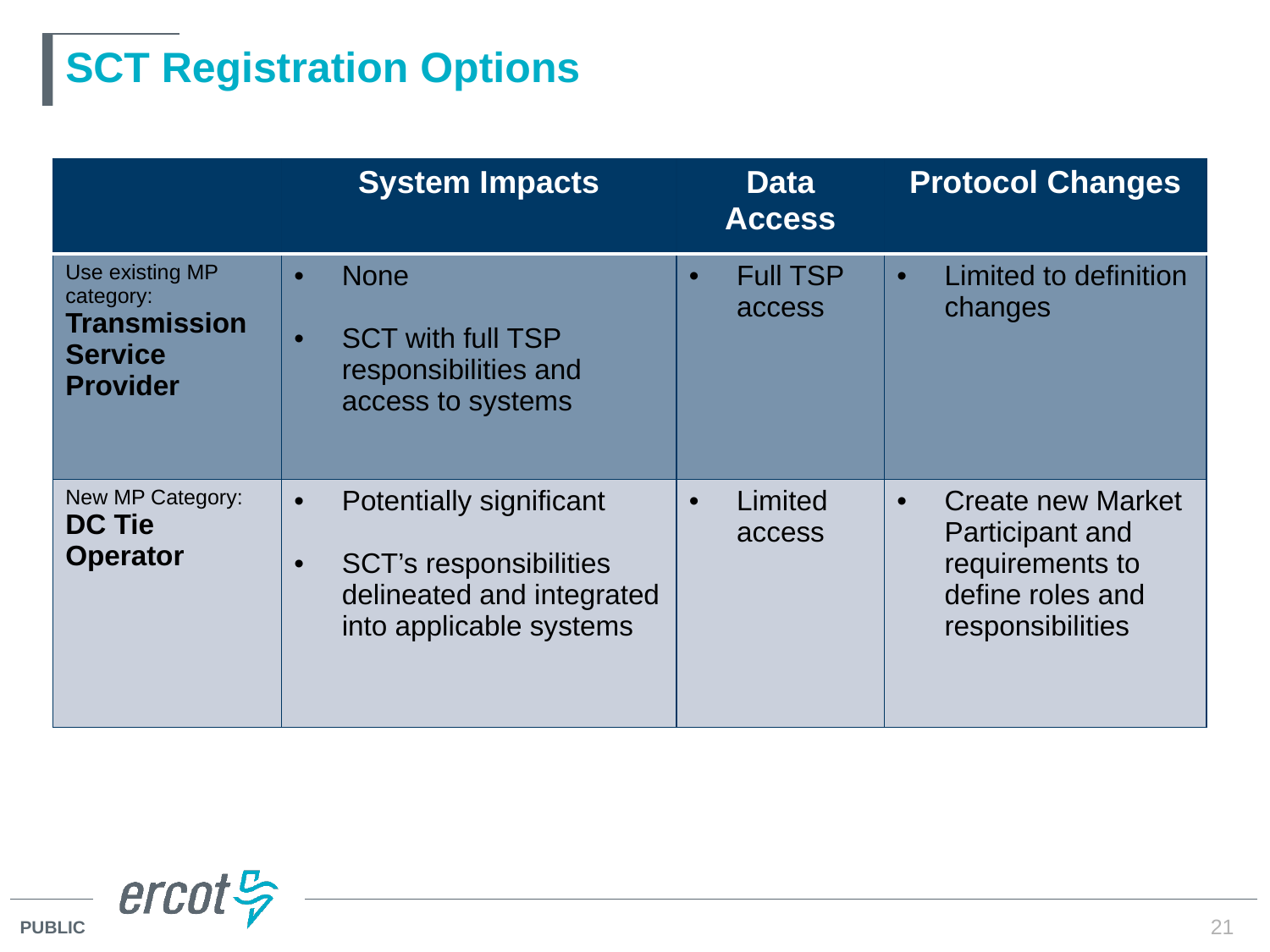

# SCT Registration Options
|  | System Impacts | Data Access | Protocol Changes |
| --- | --- | --- | --- |
| Use existing MP category: Transmission Service Provider | None SCT with full TSP responsibilities and access to systems | Full TSP access | Limited to definition changes |
| New MP Category: DC Tie Operator | Potentially significant SCT’s responsibilities delineated and integrated into applicable systems | Limited access | Create new Market Participant and requirements to define roles and responsibilities |
21